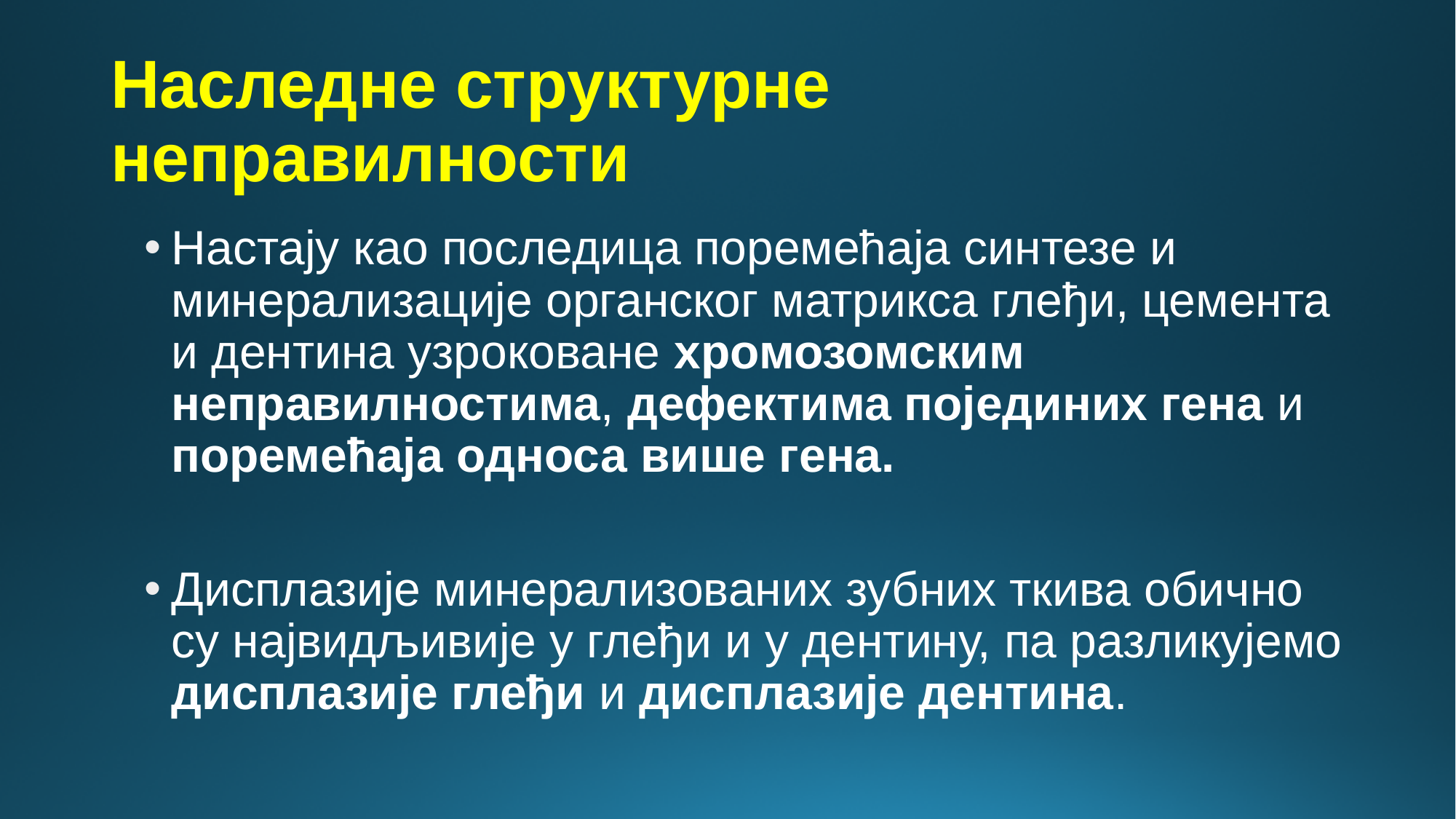

# Наследне структурне неправилности
Настају као последица поремећаја синтезе и минерализације органског матрикса глеђи, цемента и дентина узроковане хромозомским неправилностима, дефектима појединих гена и поремећаја односа више гена.

Дисплазије минерализованих зубних ткива обично су највидљивије у глеђи и у дентину, па разликујемо дисплазије глеђи и дисплазије дентина.